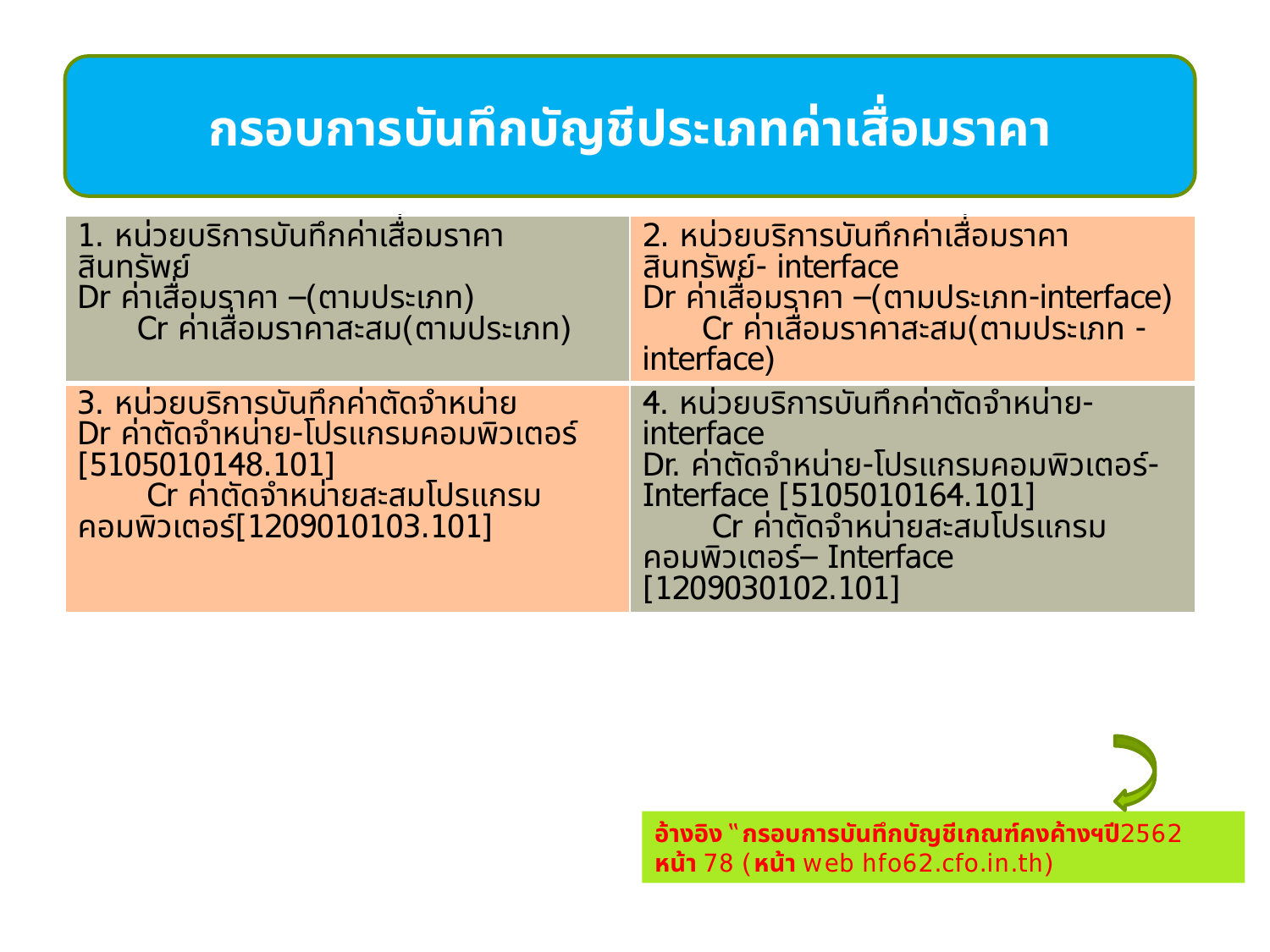

กรอบการบันทึกบัญชีประเภทค่าเสื่อมราคา
| 1. หน่วยบริการบันทึกค่าเสื่อมราคาสินทรัพย์ Dr ค่าเสื่อมราคา –(ตามประเภท) Cr ค่าเสื่อมราคาสะสม(ตามประเภท) | 2. หน่วยบริการบันทึกค่าเสื่อมราคาสินทรัพย์- interface Dr ค่าเสื่อมราคา –(ตามประเภท-interface) Cr ค่าเสื่อมราคาสะสม(ตามประเภท -interface) |
| --- | --- |
| 3. หน่วยบริการบันทึกค่าตัดจำหน่าย Dr ค่าตัดจำหน่าย-โปรแกรมคอมพิวเตอร์ [5105010148.101] Cr ค่าตัดจำหน่ายสะสมโปรแกรมคอมพิวเตอร์[1209010103.101] | 4. หน่วยบริการบันทึกค่าตัดจำหน่าย-interface Dr. ค่าตัดจำหน่าย-โปรแกรมคอมพิวเตอร์-Interface [5105010164.101] Cr ค่าตัดจำหน่ายสะสมโปรแกรมคอมพิวเตอร์– Interface [1209030102.101] |

อ้างอิง “กรอบการบันทึกบัญชีเกณฑ์คงค้างฯปี2562 หน้า 78 (หน้า web hfo62.cfo.in.th)